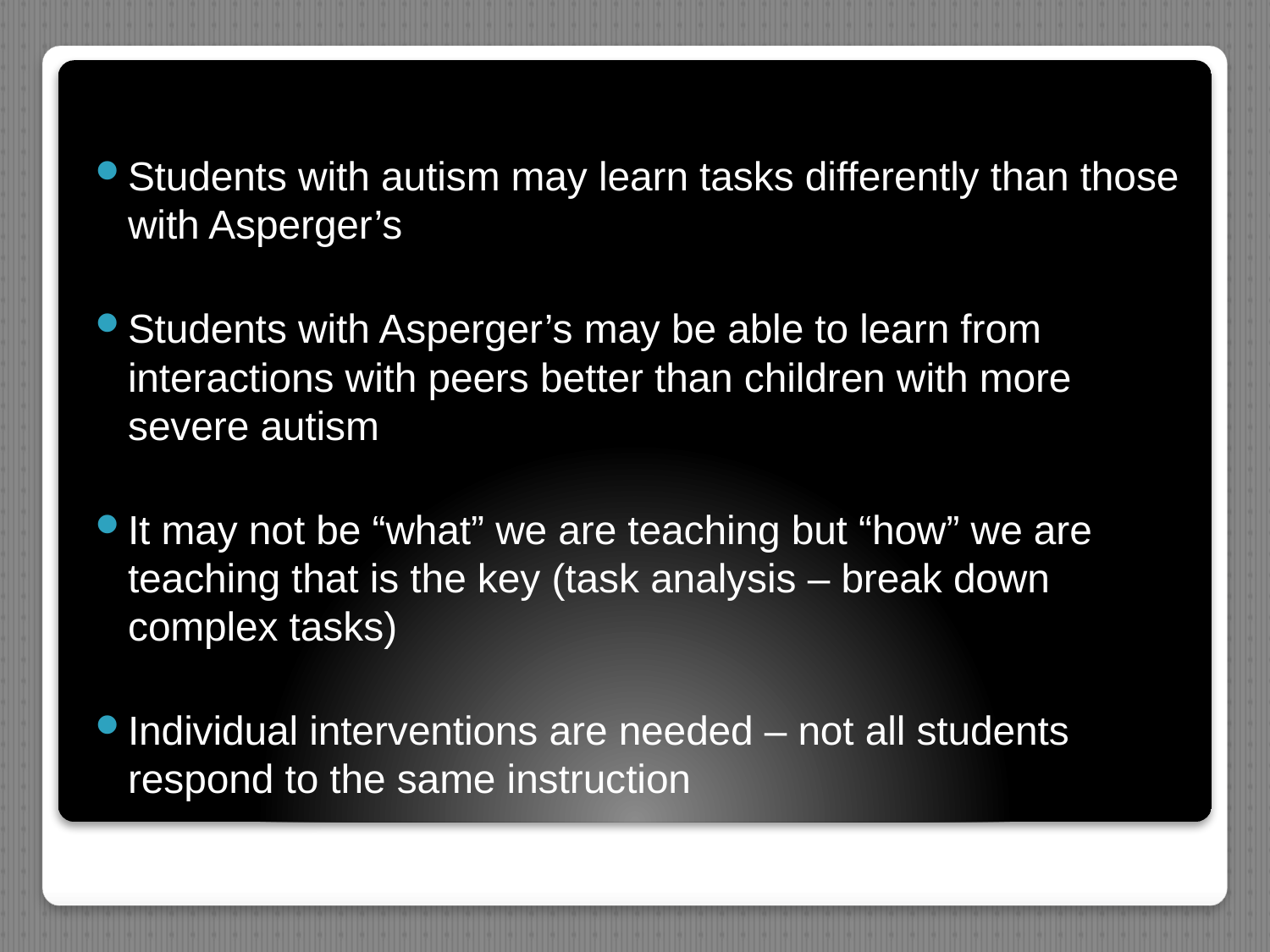

Students with autism may learn tasks differently than those with Asperger’s

Students with Asperger’s may be able to learn from interactions with peers better than children with more severe autism

It may not be “what” we are teaching but “how” we are teaching that is the key (task analysis – break down complex tasks)

Individual interventions are needed – not all students respond to the same instruction